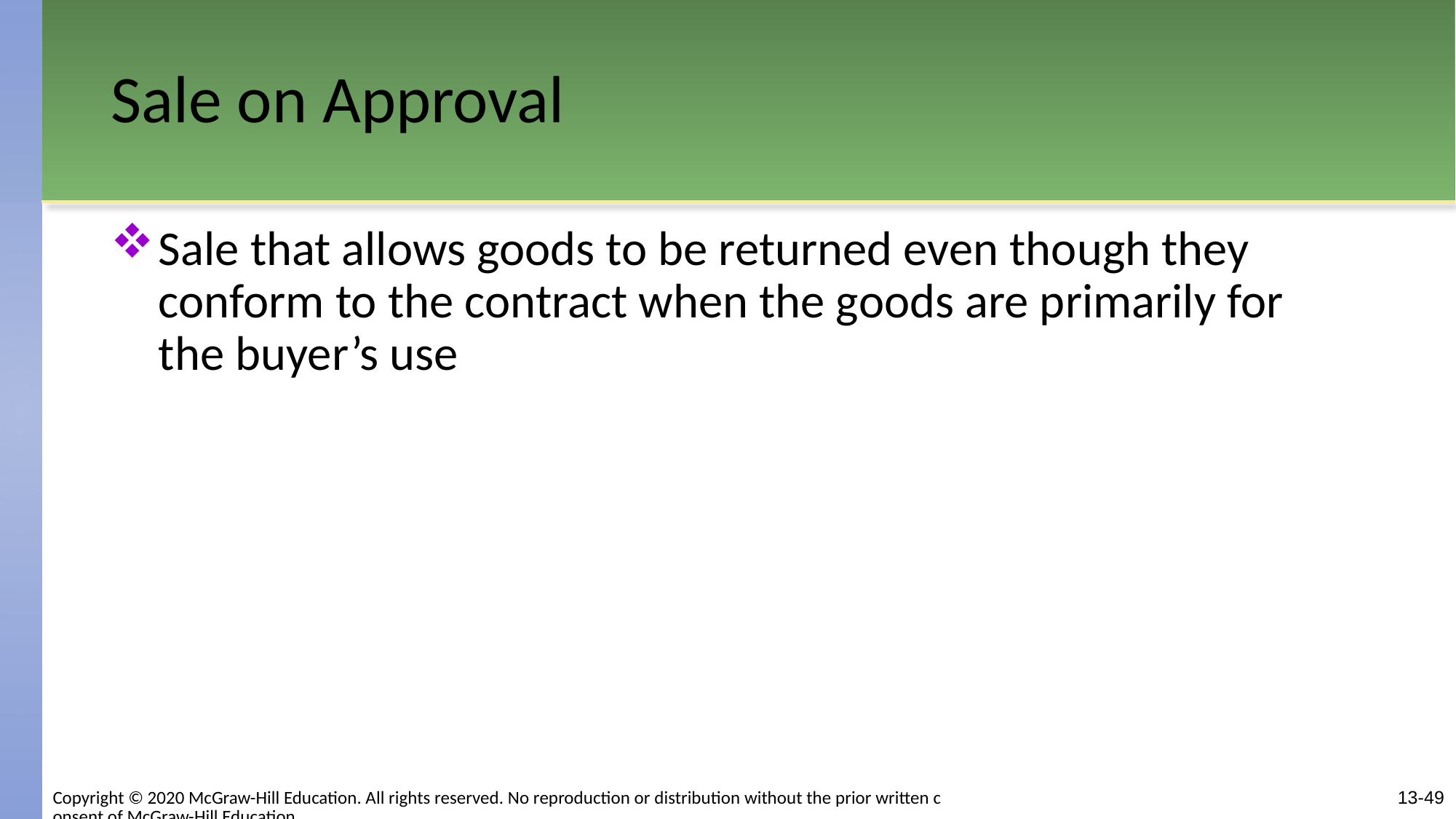

# Sale on Approval
Sale that allows goods to be returned even though they conform to the contract when the goods are primarily for the buyer’s use

Copyright © 2020 McGraw-Hill Education. All rights reserved. No reproduction or distribution without the prior written consent of McGraw-Hill Education.
13-49